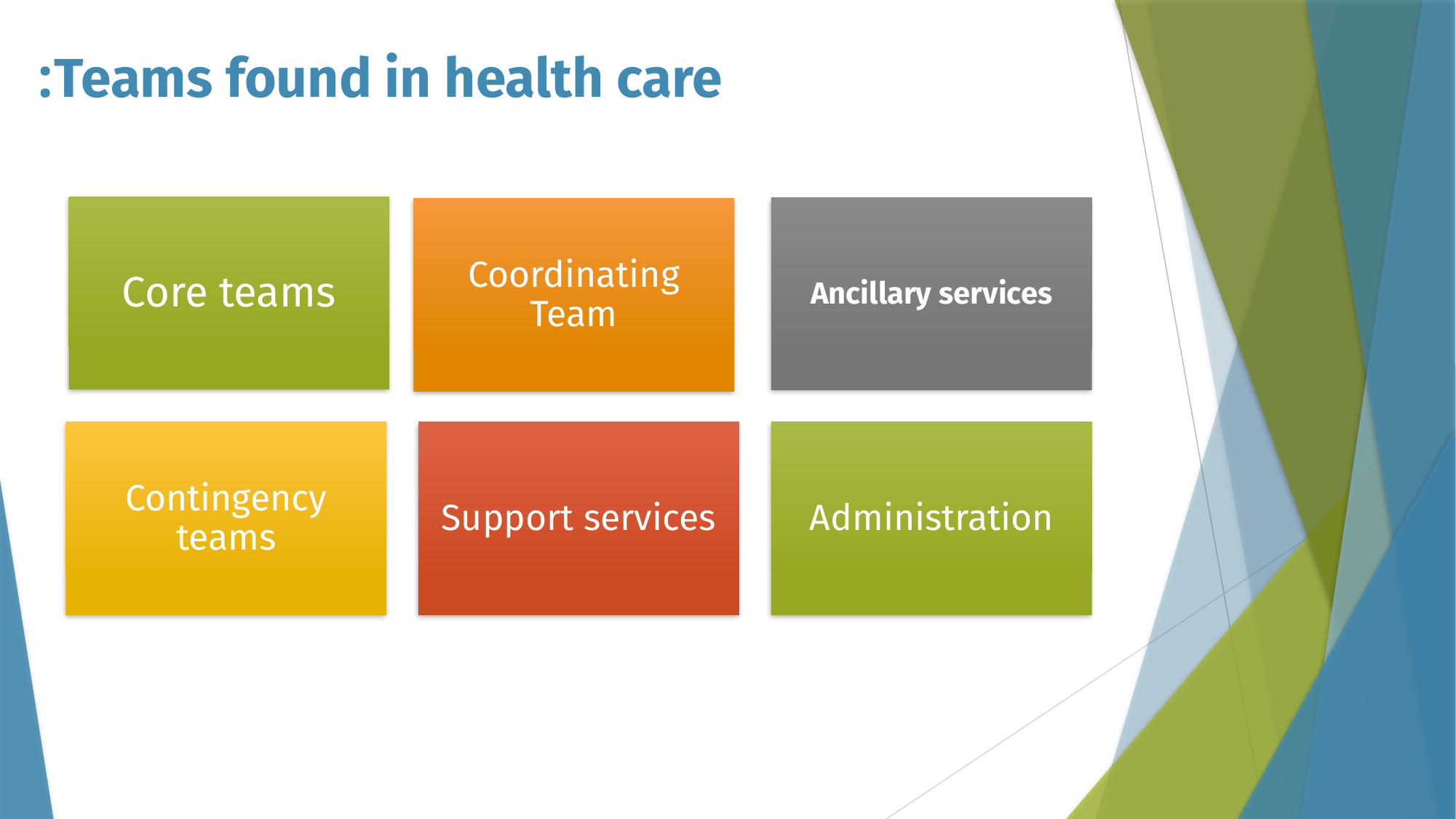

# Teams found in health care:
Core teams
Coordinating Team
Ancillary services
Contingency teams
Support services
Administration